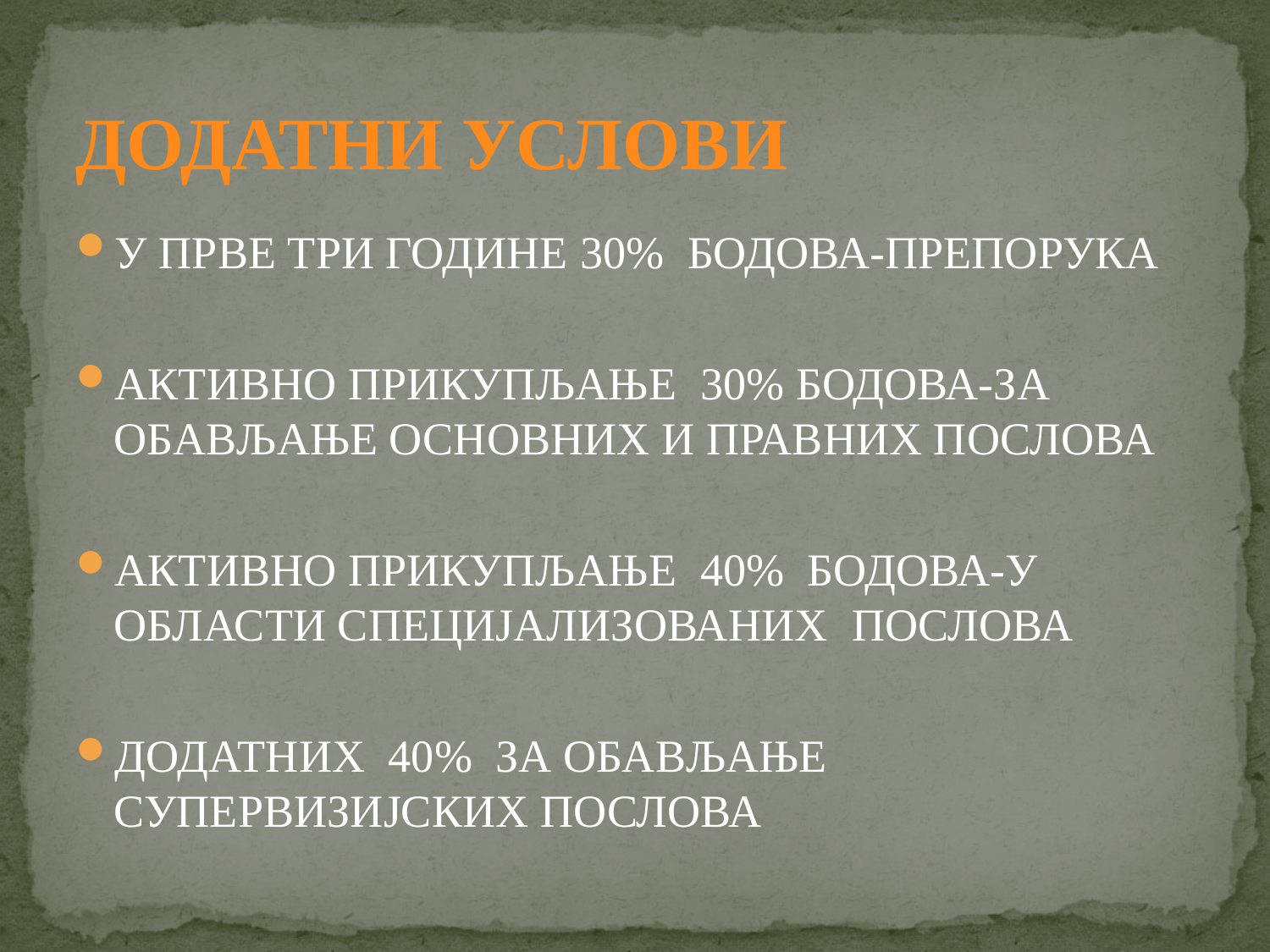

# ДОДАТНИ УСЛОВИ
У ПРВЕ ТРИ ГОДИНЕ 30%  БОДОВА-ПРЕПОРУКА

АКТИВНО ПРИКУПЉАЊЕ  30% БОДОВА-ЗА ОБАВЉАЊЕ ОСНОВНИХ И ПРАВНИХ ПОСЛОВА

АКТИВНО ПРИКУПЉАЊЕ  40%  БОДОВА-У ОБЛАСТИ СПЕЦИЈАЛИЗОВАНИХ  ПОСЛОВА

ДОДАТНИХ  40%  ЗА ОБАВЉАЊЕ СУПЕРВИЗИЈСКИХ ПОСЛОВА